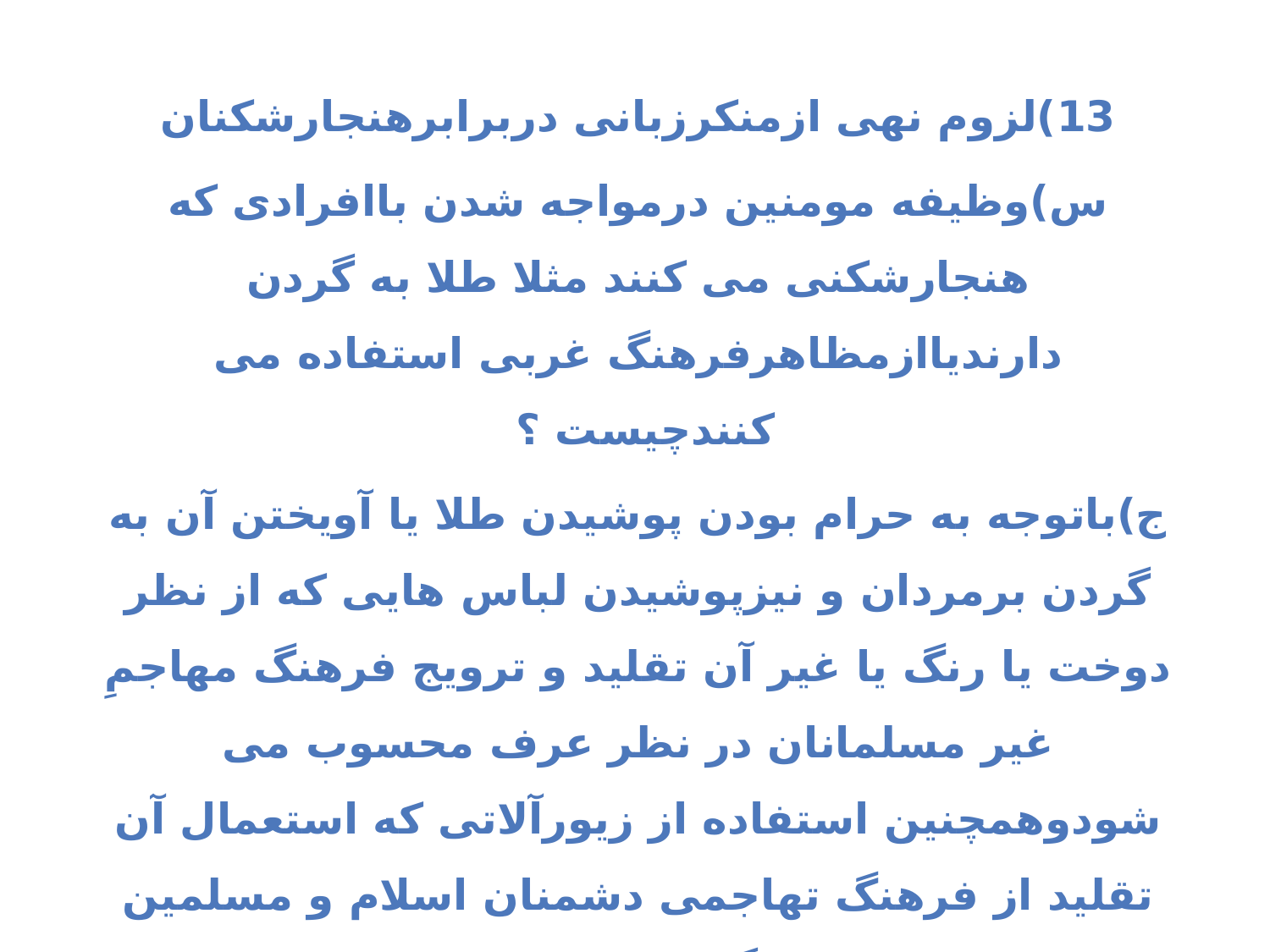

13)لزوم نهی ازمنکرزبانی دربرابرهنجارشکنان
س)وظیفه مومنین درمواجه شدن باافرادی که هنجارشکنی می کنند مثلا طلا به گردن دارندیاازمظاهرفرهنگ غربی استفاده می کنندچیست ؟
ج)باتوجه به حرام بودن پوشیدن طلا یا آویختن آن به گردن برمردان و نیزپوشیدن لباس هایی که از نظر دوخت یا رنگ یا غیر آن تقلید و ترویج فرهنگ مهاجمِ غیر مسلمانان در نظر عرف محسوب می شودوهمچنین استفاده از زیورآلاتی که استعمال آن تقلید از فرهنگ تهاجمی دشمنان اسلام و مسلمین محسوب شود، ، بر دیگران واجب است که در برابر این گونه مظاهر فرهنگی تقلیدی از بیگانگان، مبادرت به نهی از منکر زبانی کنند.